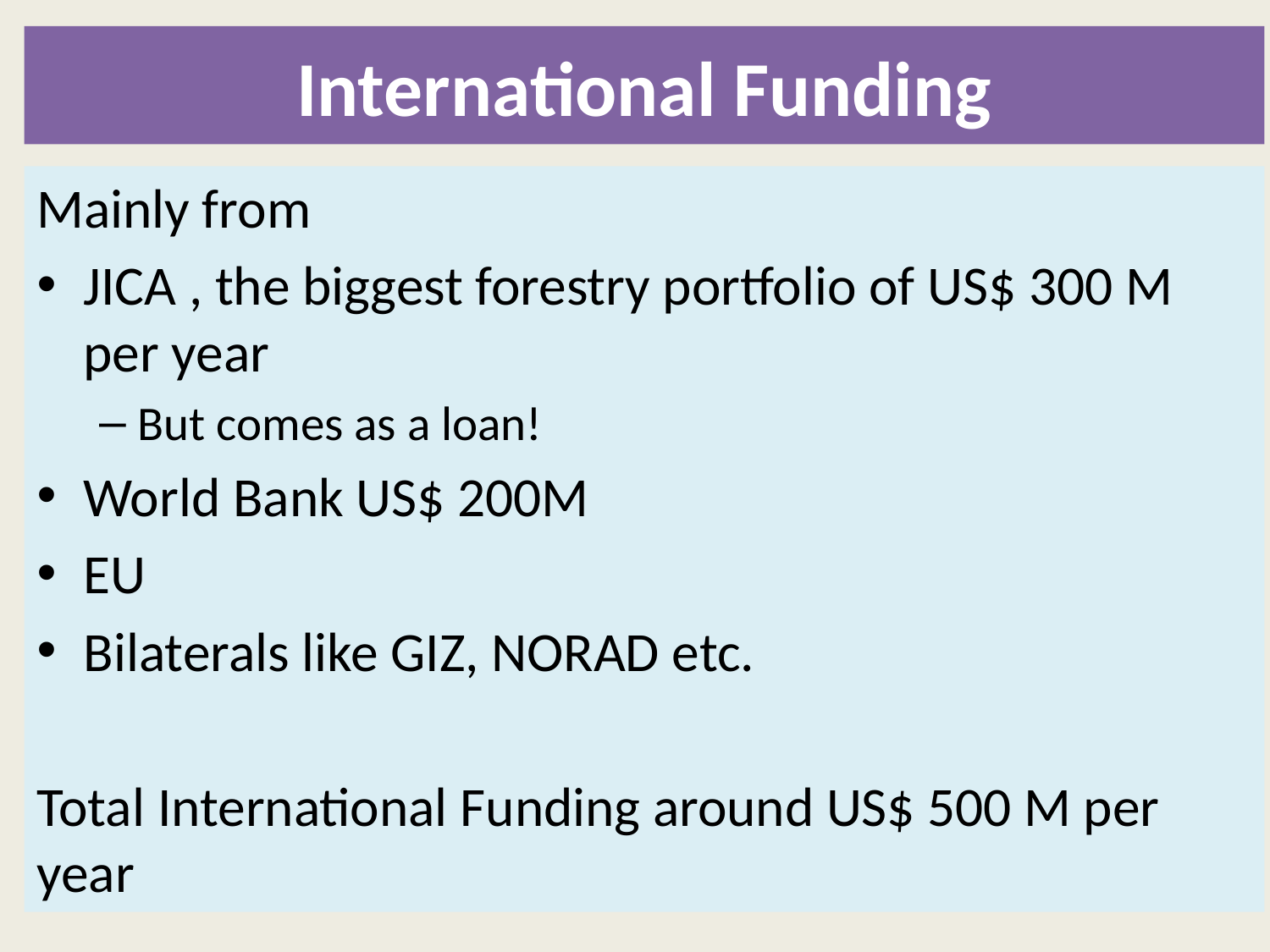

# International Funding
Mainly from
JICA , the biggest forestry portfolio of US$ 300 M per year
But comes as a loan!
World Bank US$ 200M
EU
Bilaterals like GIZ, NORAD etc.

Total International Funding around US$ 500 M per year